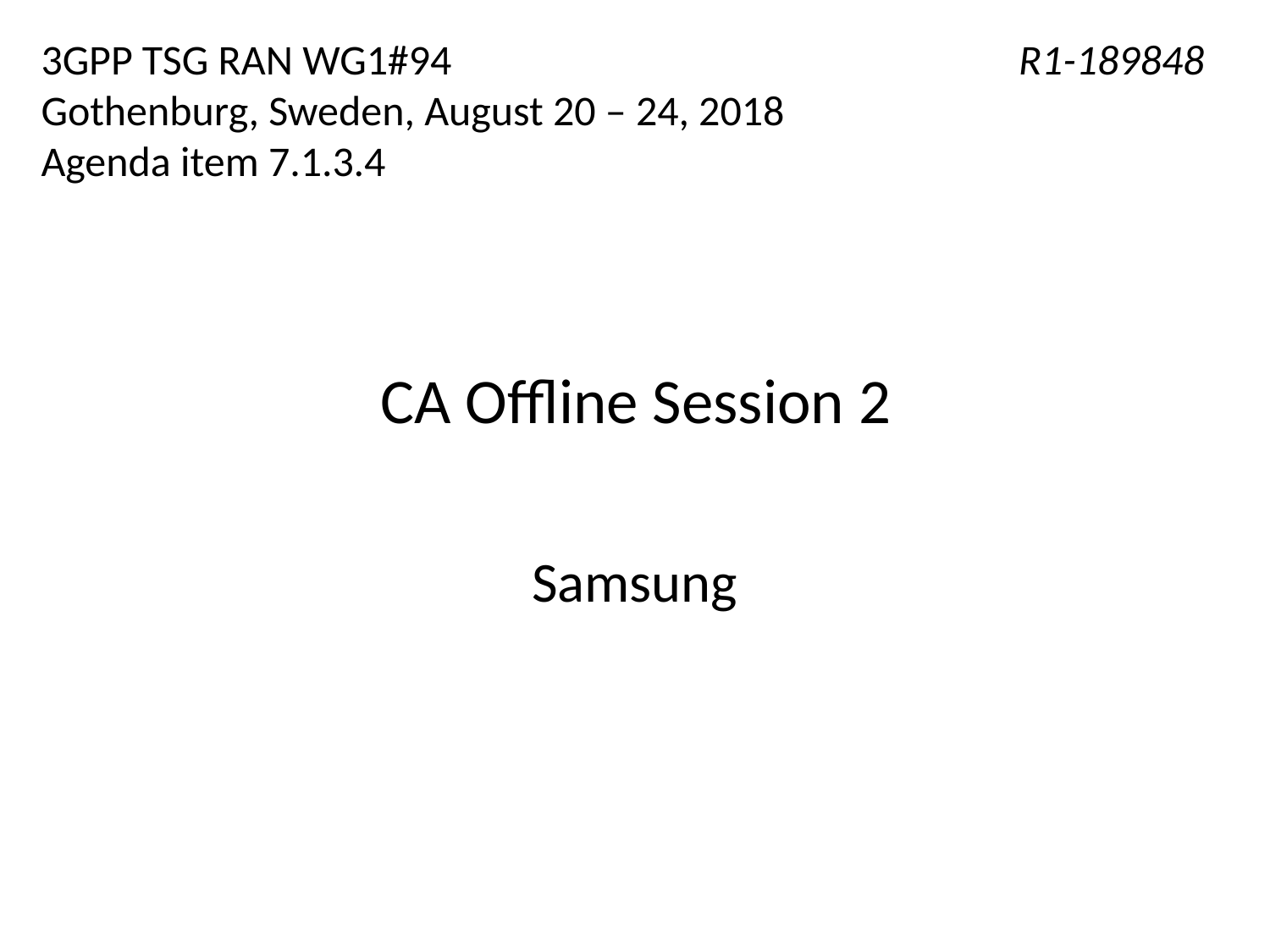

3GPP TSG RAN WG1#94
Gothenburg, Sweden, August 20 – 24, 2018
Agenda item 7.1.3.4
R1-189848
# CA Offline Session 2
Samsung